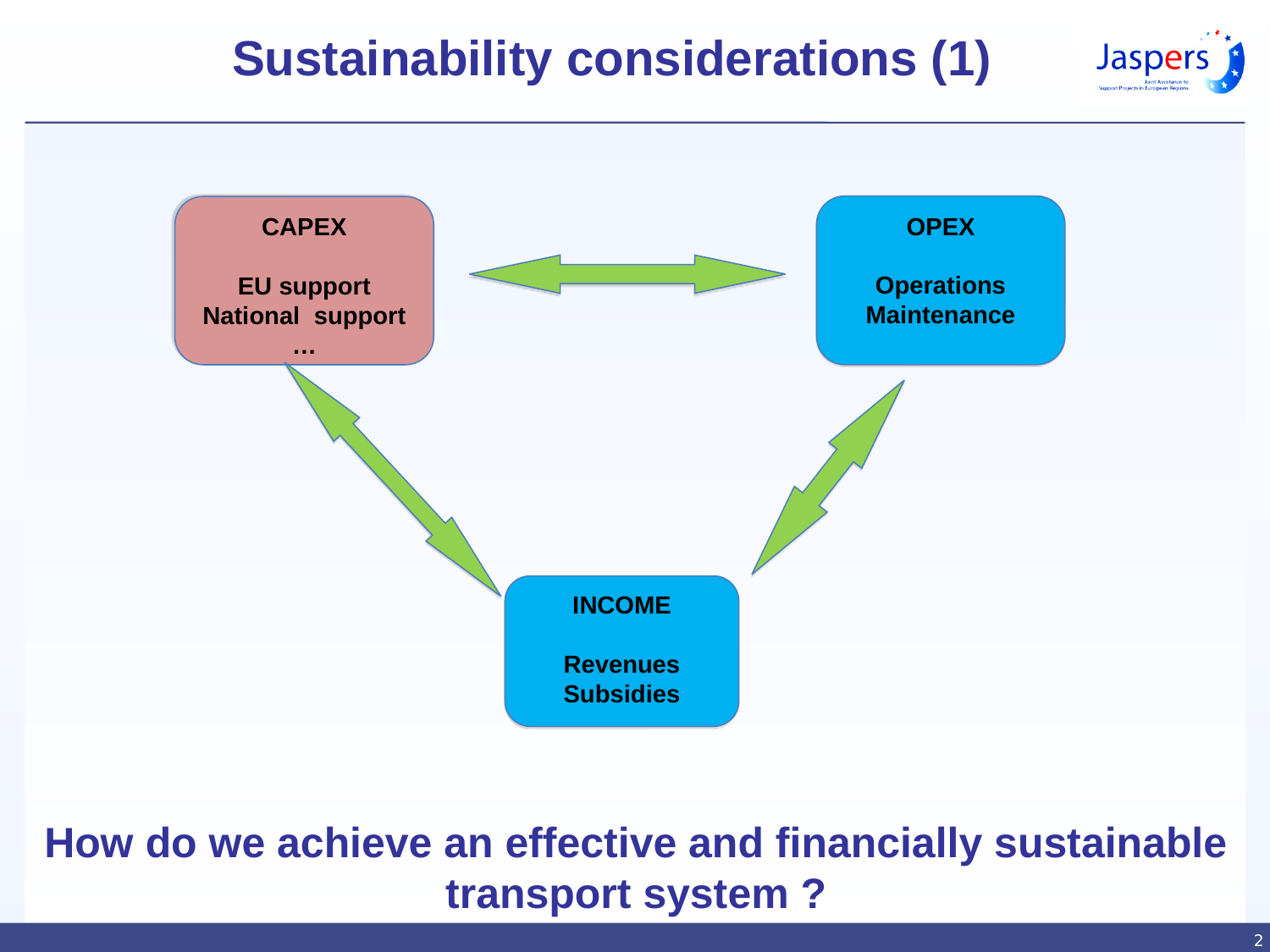

# Sustainability considerations (1)
OPEX

Operations
Maintenance

CAPEX

EU support
National  support
…

INCOME

Revenues Subsidies

How do we achieve an effective and financially sustainable transport system ?
2